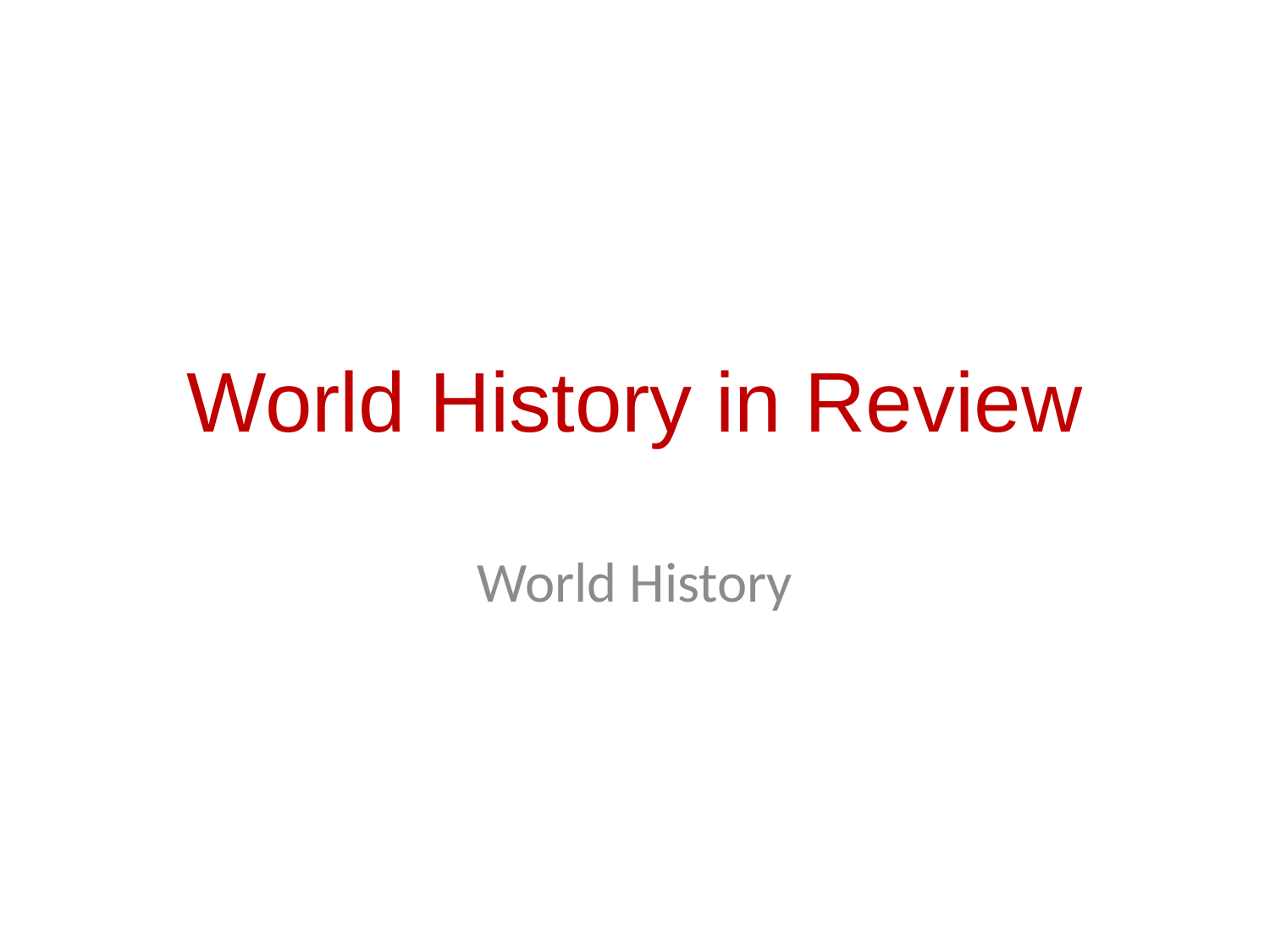

# World History in Review
World History